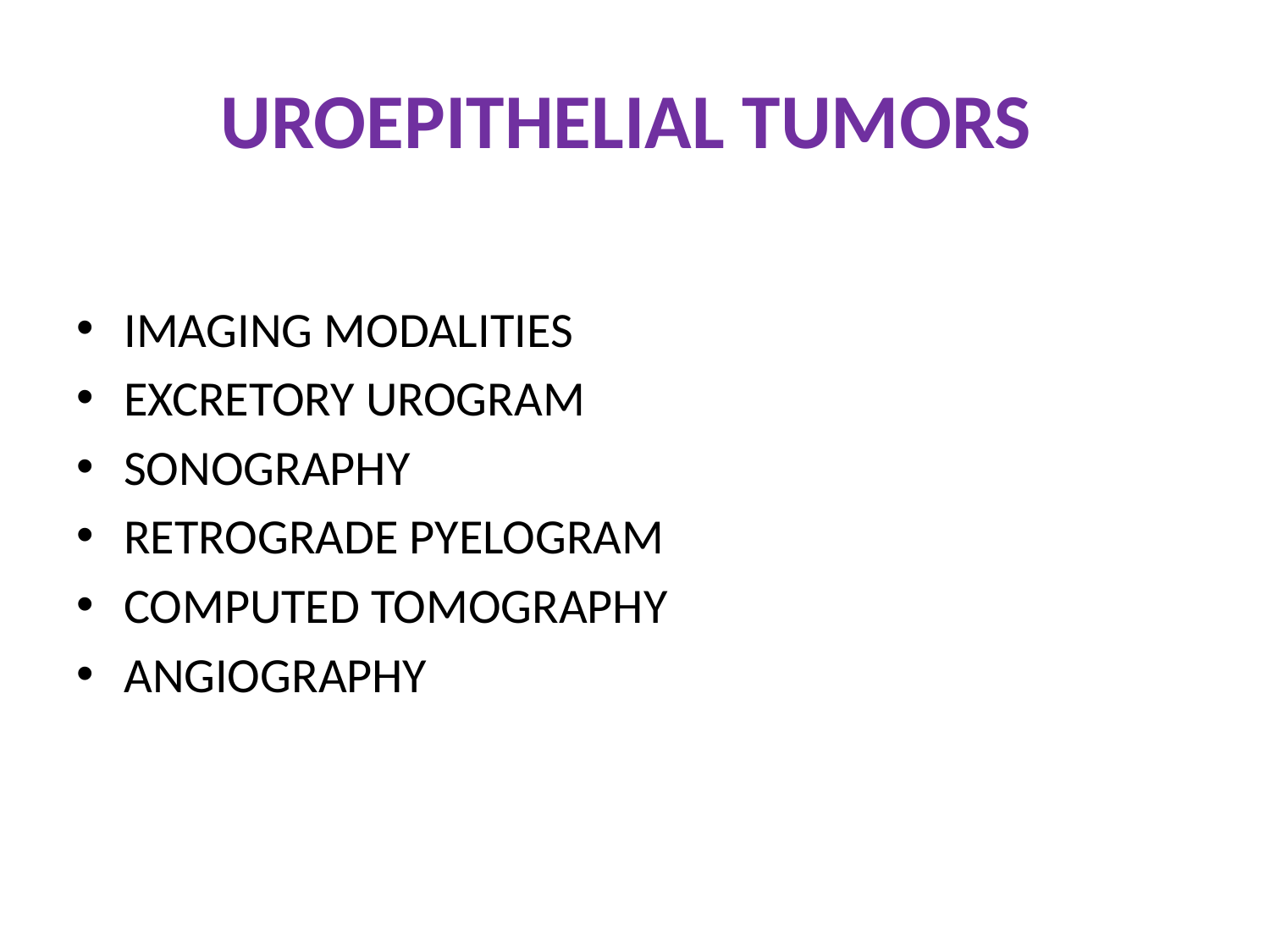

# UROEPITHELIAL TUMORS

IMAGING MODALITIES
EXCRETORY UROGRAM
SONOGRAPHY
RETROGRADE PYELOGRAM
COMPUTED TOMOGRAPHY
ANGIOGRAPHY